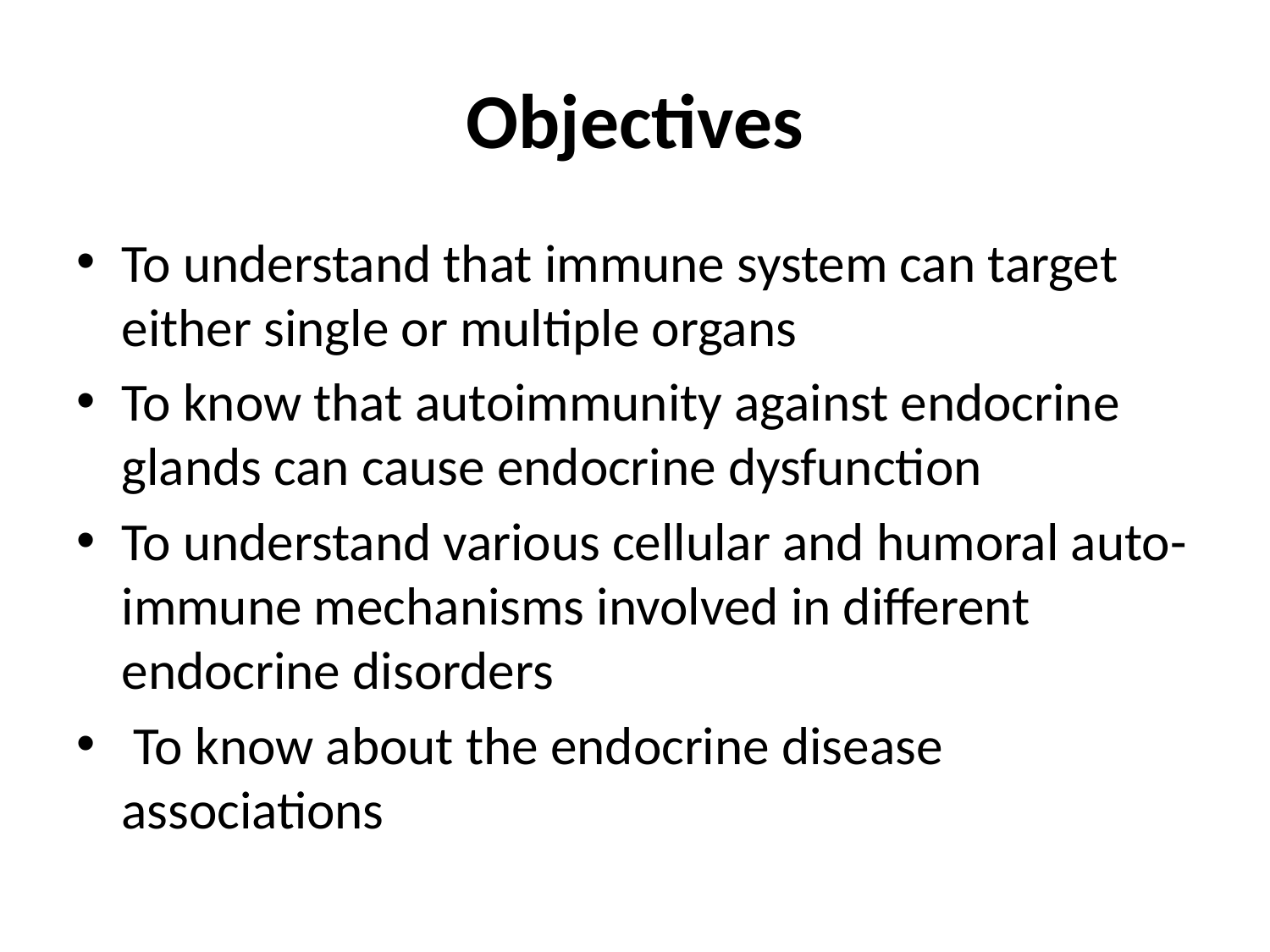

# Objectives
To understand that immune system can target either single or multiple organs
To know that autoimmunity against endocrine glands can cause endocrine dysfunction
To understand various cellular and humoral auto-immune mechanisms involved in different endocrine disorders
 To know about the endocrine disease associations